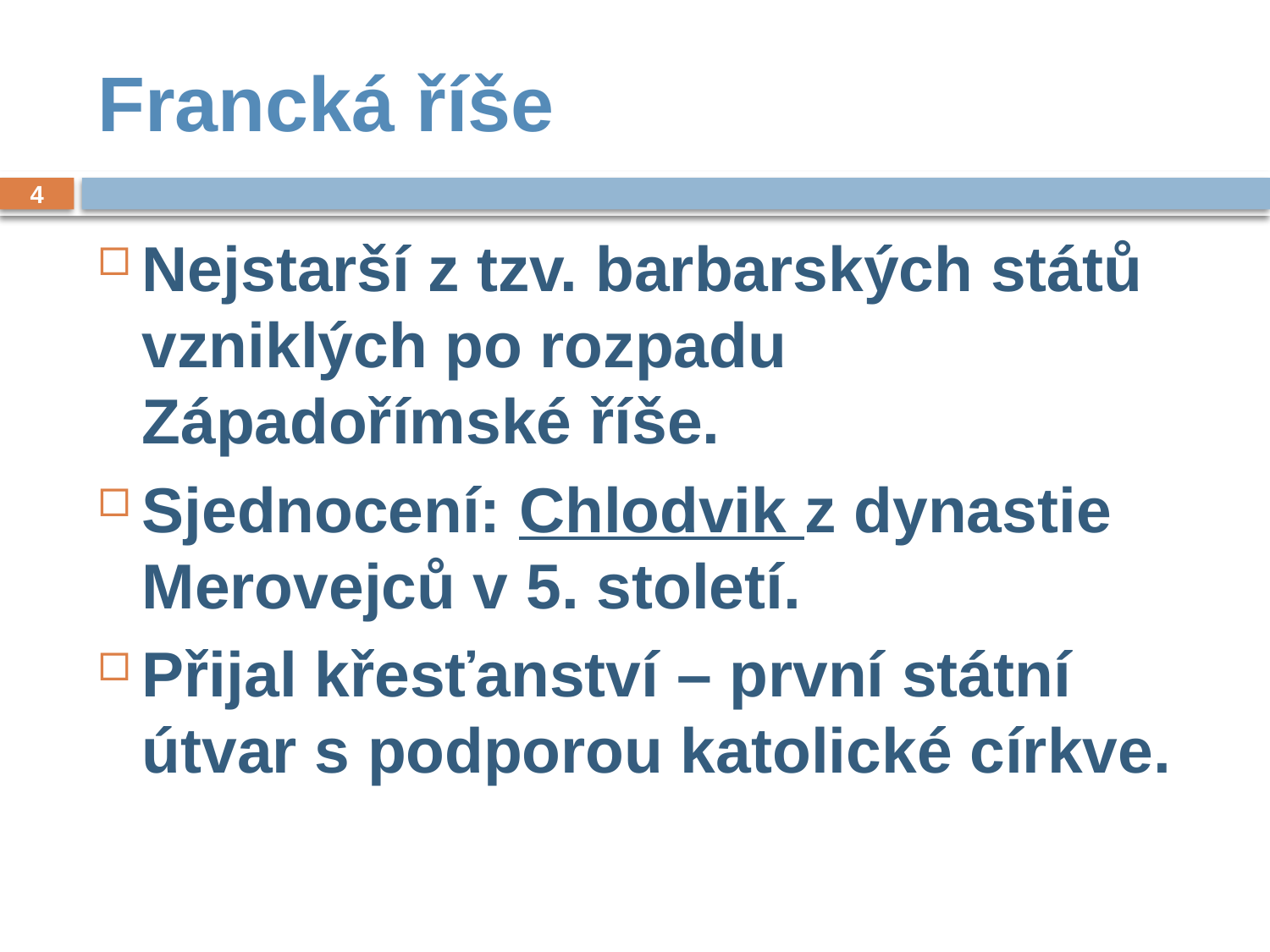

# Francká říše
4
Nejstarší z tzv. barbarských států vzniklých po rozpadu Západořímské říše.
Sjednocení: Chlodvik z dynastie Merovejců v 5. století.
Přijal křesťanství – první státní útvar s podporou katolické církve.